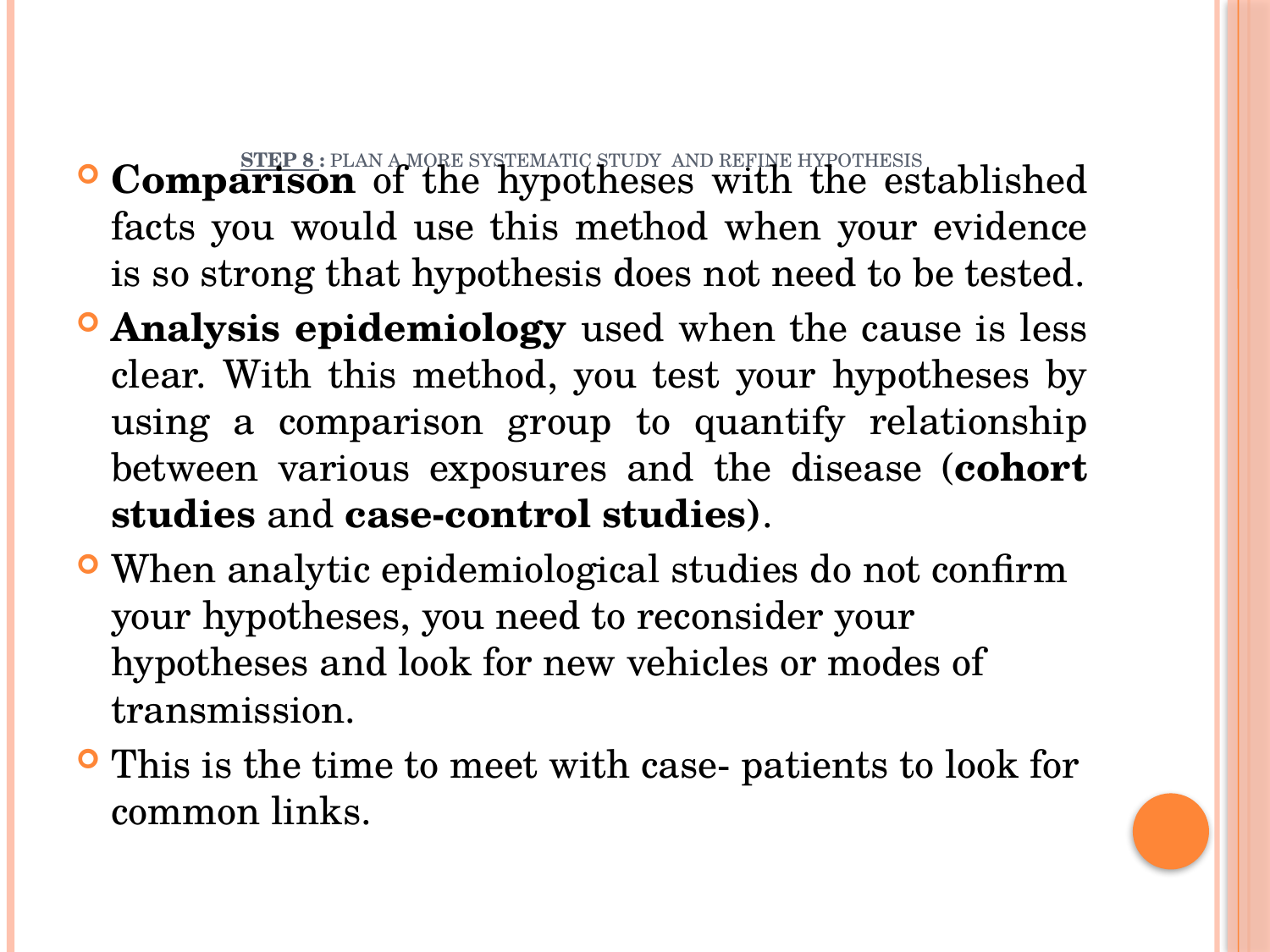

# Step 8 : Plan a more systematic study  and refine hypothesis
Comparison of the hypotheses with the established facts you would use this method when your evidence is so strong that hypothesis does not need to be tested.
Analysis epidemiology used when the cause is less clear. With this method, you test your hypotheses by using a comparison group to quantify relationship between various exposures and the disease (cohort studies and case-control studies).
When analytic epidemiological studies do not confirm your hypotheses, you need to reconsider your hypotheses and look for new vehicles or modes of transmission.
This is the time to meet with case- patients to look for common links.